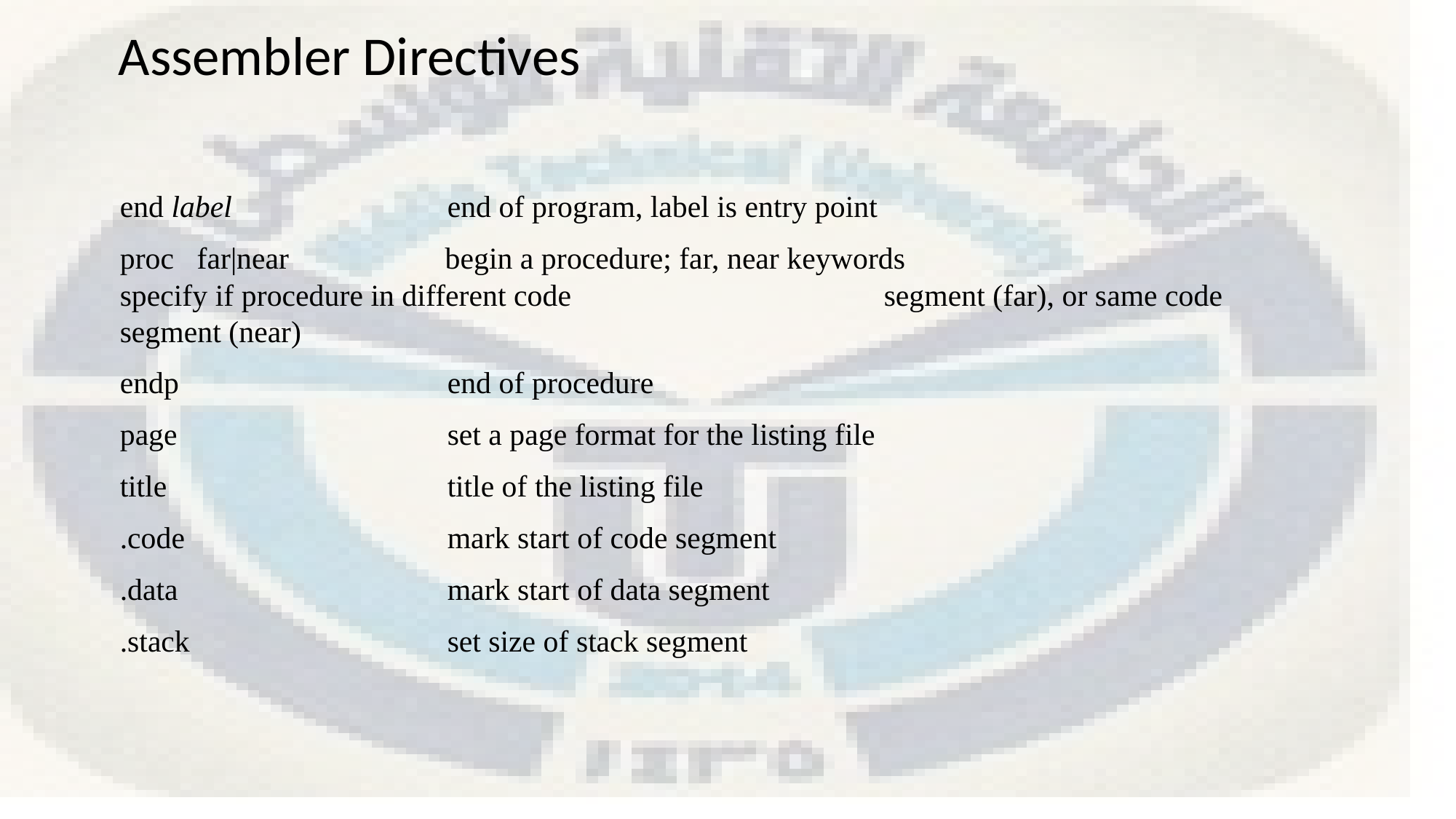

# Assembler Directives
end label		end of program, label is entry point
proc   far|near	              begin a procedure; far, near keywords 			specify if procedure in different code 			segment (far), or same code segment (near)
endp			end of procedure
page			set a page format for the listing file
title			title of the listing file
.code			mark start of code segment
.data			mark start of data segment
.stack			set size of stack segment